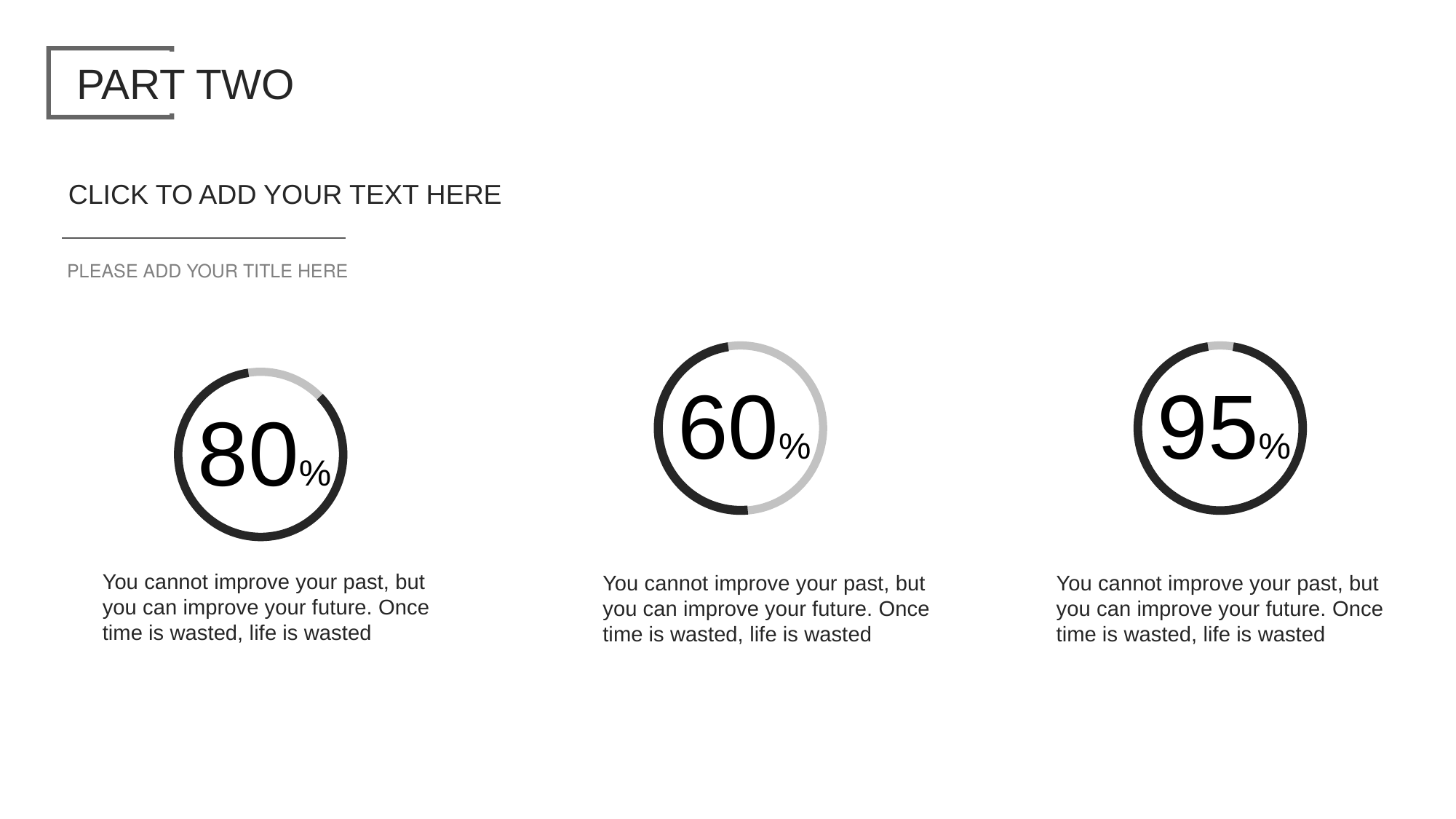

PART TWO
CLICK TO ADD YOUR TEXT HERE

PLEASE ADD YOUR TITLE HERE

60%

95%

80%
You cannot improve your past, but you can improve your future. Once time is wasted, life is wasted.
You cannot improve your past, but you can improve your future. Once time is wasted, life is wasted.
You cannot improve your past, but you can improve your future. Once time is wasted, life is wasted.